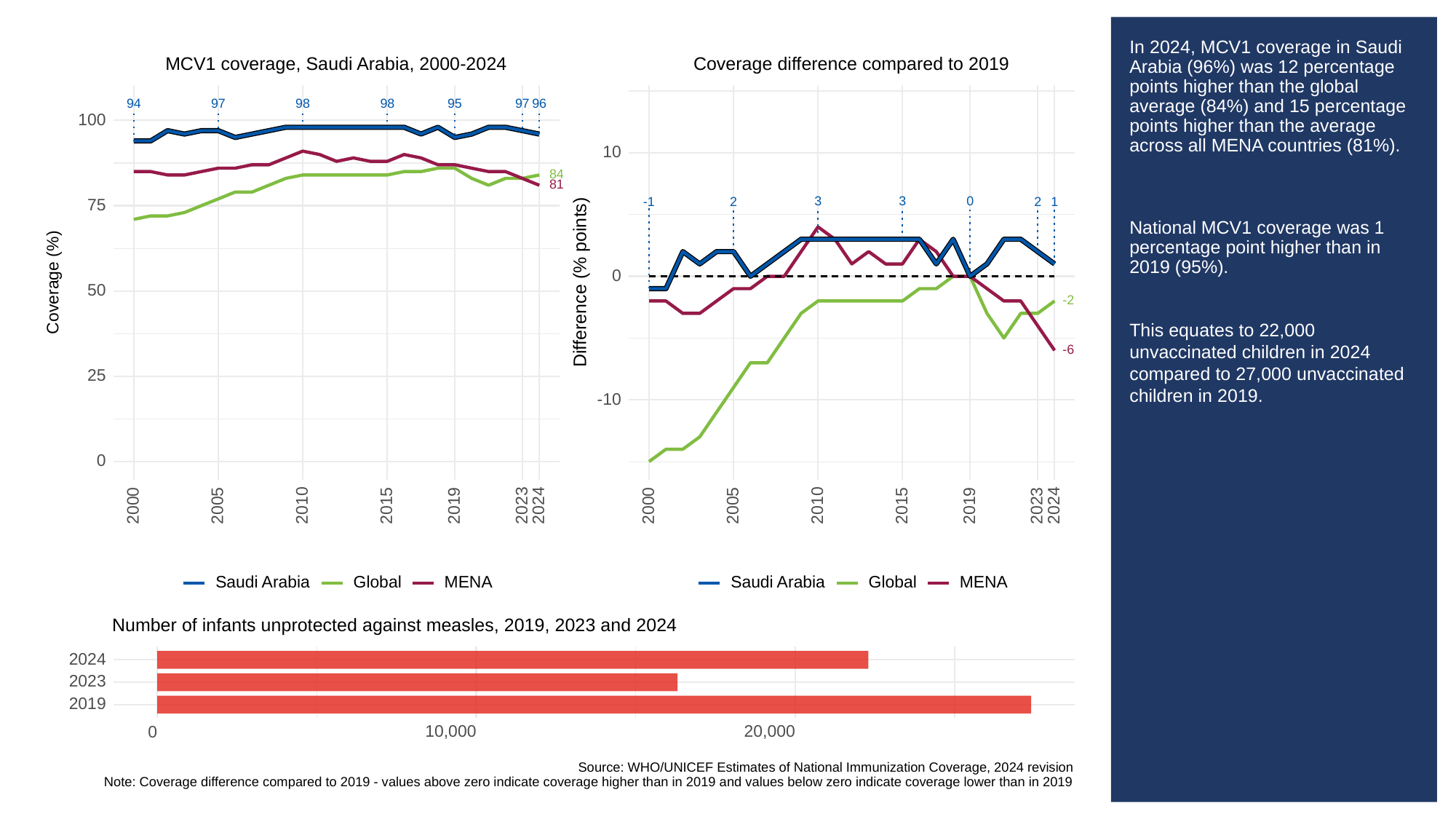

# In 2024, MCV1 coverage in Saudi Arabia (96%) was 12 percentage points higher than the global average (84%) and 15 percentage points higher than the average across all MENA countries (81%).

National MCV1 coverage was 1 percentage point higher than in 2019 (95%).

This equates to 22,000 unvaccinated children in 2024 compared to 27,000 unvaccinated children in 2019.

MCV1 coverage, Saudi Arabia, 2000-2024
Coverage difference compared to 2019

94
97
98
98
95
97
96

100

10

84
81
3
3
0
-1
2
2
1
75

0
Difference (% points)
Coverage (%)

50

-2

-6
25

-10

0

2023
2023
2000
2005
2010
2015
2019
2024
2000
2005
2010
2015
2019
2024
Saudi Arabia
Global
Saudi Arabia
Global
MENA
MENA

Number of infants unprotected against measles, 2019, 2023 and 2024

2024

2023

2019

10,000
20,000
0
Source: WHO/UNICEF Estimates of National Immunization Coverage, 2024 revision
Note: Coverage difference compared to 2019 - values above zero indicate coverage higher than in 2019 and values below zero indicate coverage lower than in 2019